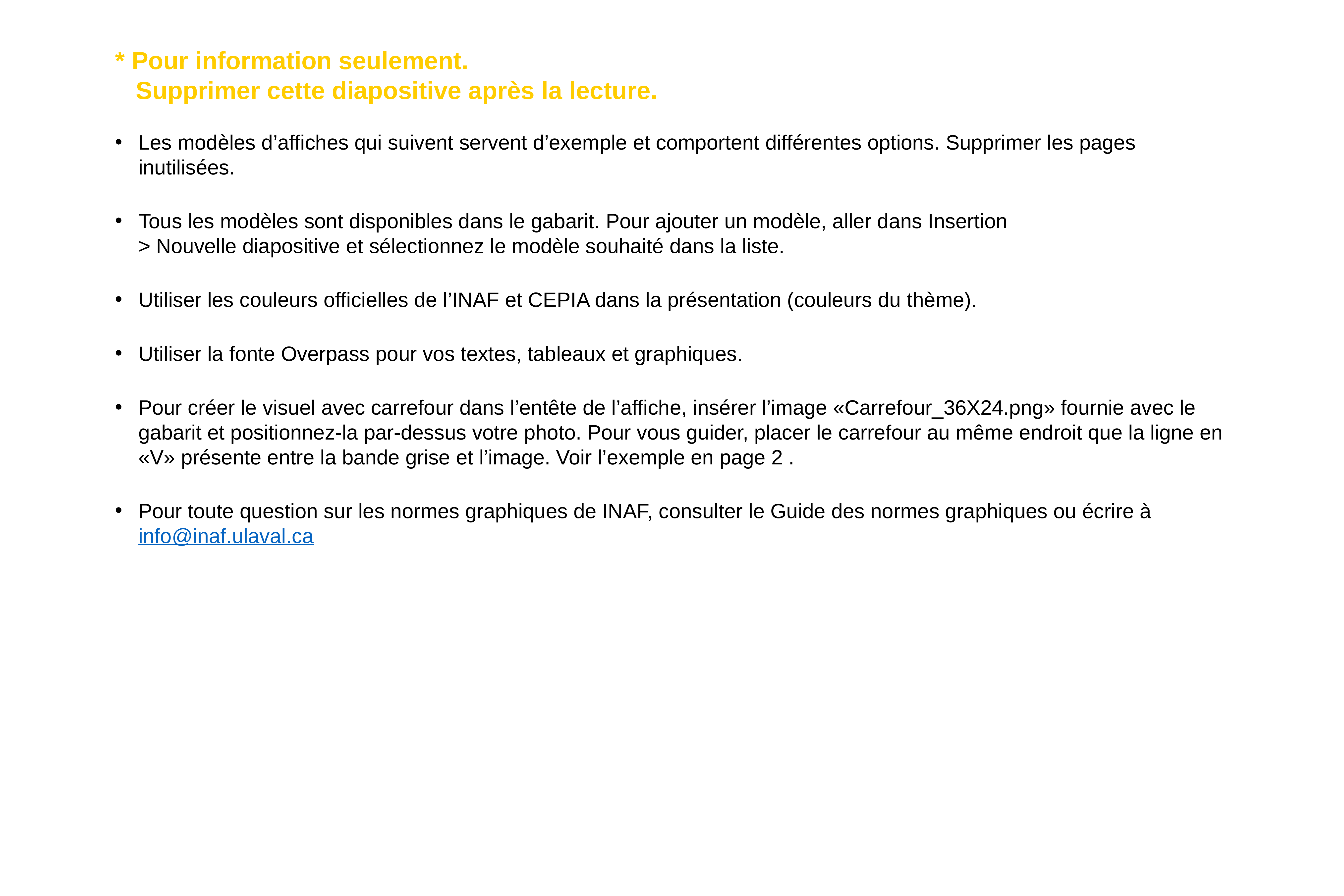

* Pour information seulement.
   Supprimer cette diapositive après la lecture.

Les modèles d’affiches qui suivent servent d’exemple et comportent différentes options. Supprimer les pages inutilisées.

Tous les modèles sont disponibles dans le gabarit. Pour ajouter un modèle, aller dans Insertion
> Nouvelle diapositive et sélectionnez le modèle souhaité dans la liste.

Utiliser les couleurs officielles de l’INAF et CEPIA dans la présentation (couleurs du thème).

Utiliser la fonte Overpass pour vos textes, tableaux et graphiques.

Pour créer le visuel avec carrefour dans l’entête de l’affiche, insérer l’image «Carrefour_36X24.png» fournie avec le gabarit et positionnez-la par-dessus votre photo. Pour vous guider, placer le carrefour au même endroit que la ligne en «V» présente entre la bande grise et l’image. Voir l’exemple en page 2 .

Pour toute question sur les normes graphiques de INAF, consulter le Guide des normes graphiques ou écrire à info@inaf.ulaval.ca